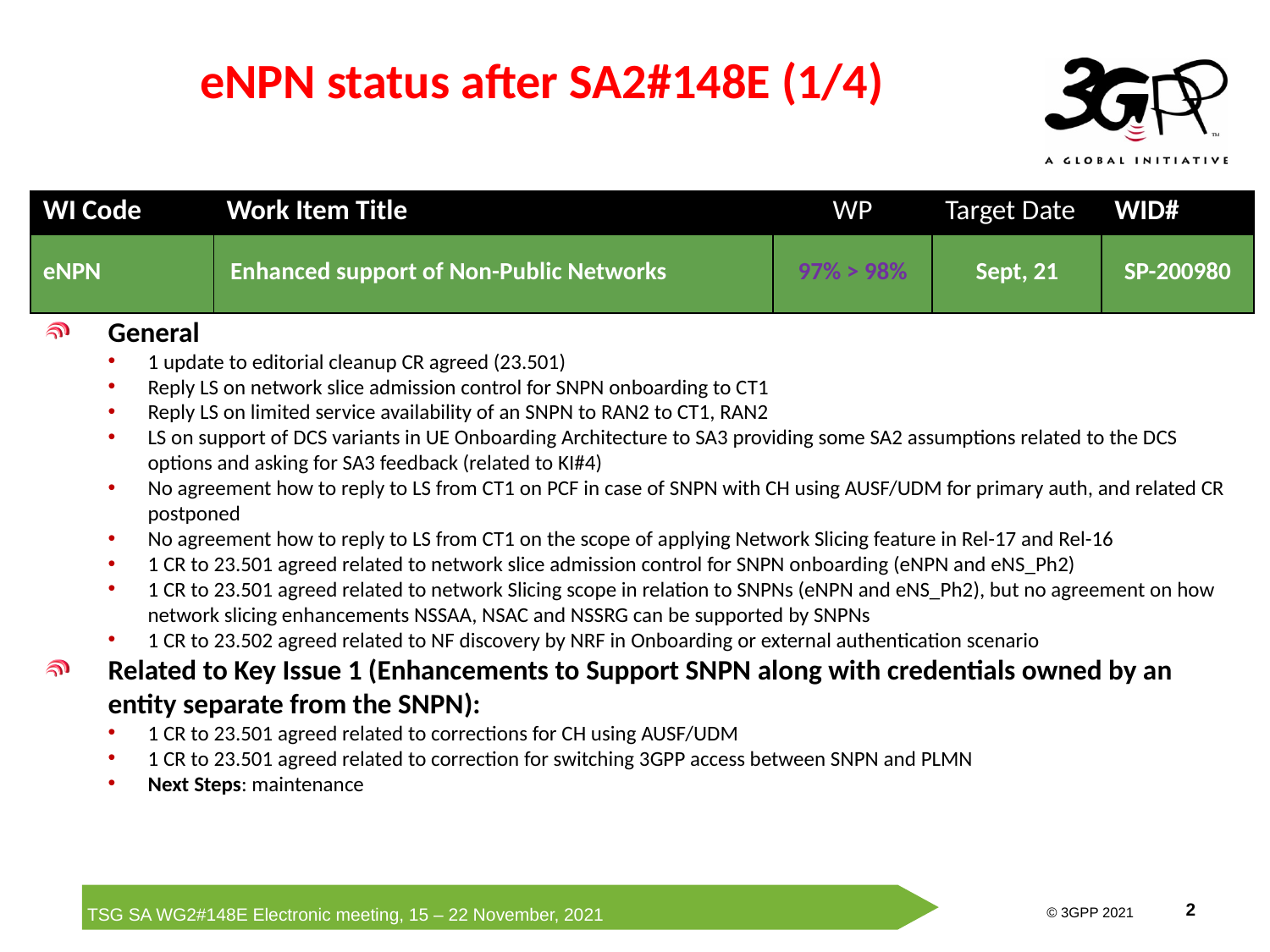

# eNPN status after SA2#148E (1/4)
| WI Code | Work Item Title | WP | Target Date | WID# |
| --- | --- | --- | --- | --- |
| eNPN | Enhanced support of Non-Public Networks | 97% > 98% | Sept, 21 | SP-200980 |
General
1 update to editorial cleanup CR agreed (23.501)
Reply LS on network slice admission control for SNPN onboarding to CT1
Reply LS on limited service availability of an SNPN to RAN2 to CT1, RAN2
LS on support of DCS variants in UE Onboarding Architecture to SA3 providing some SA2 assumptions related to the DCS options and asking for SA3 feedback (related to KI#4)
No agreement how to reply to LS from CT1 on PCF in case of SNPN with CH using AUSF/UDM for primary auth, and related CR postponed
No agreement how to reply to LS from CT1 on the scope of applying Network Slicing feature in Rel-17 and Rel-16
1 CR to 23.501 agreed related to network slice admission control for SNPN onboarding (eNPN and eNS_Ph2)
1 CR to 23.501 agreed related to network Slicing scope in relation to SNPNs (eNPN and eNS_Ph2), but no agreement on how network slicing enhancements NSSAA, NSAC and NSSRG can be supported by SNPNs
1 CR to 23.502 agreed related to NF discovery by NRF in Onboarding or external authentication scenario
Related to Key Issue 1 (Enhancements to Support SNPN along with credentials owned by an entity separate from the SNPN):
1 CR to 23.501 agreed related to corrections for CH using AUSF/UDM
1 CR to 23.501 agreed related to correction for switching 3GPP access between SNPN and PLMN
Next Steps: maintenance